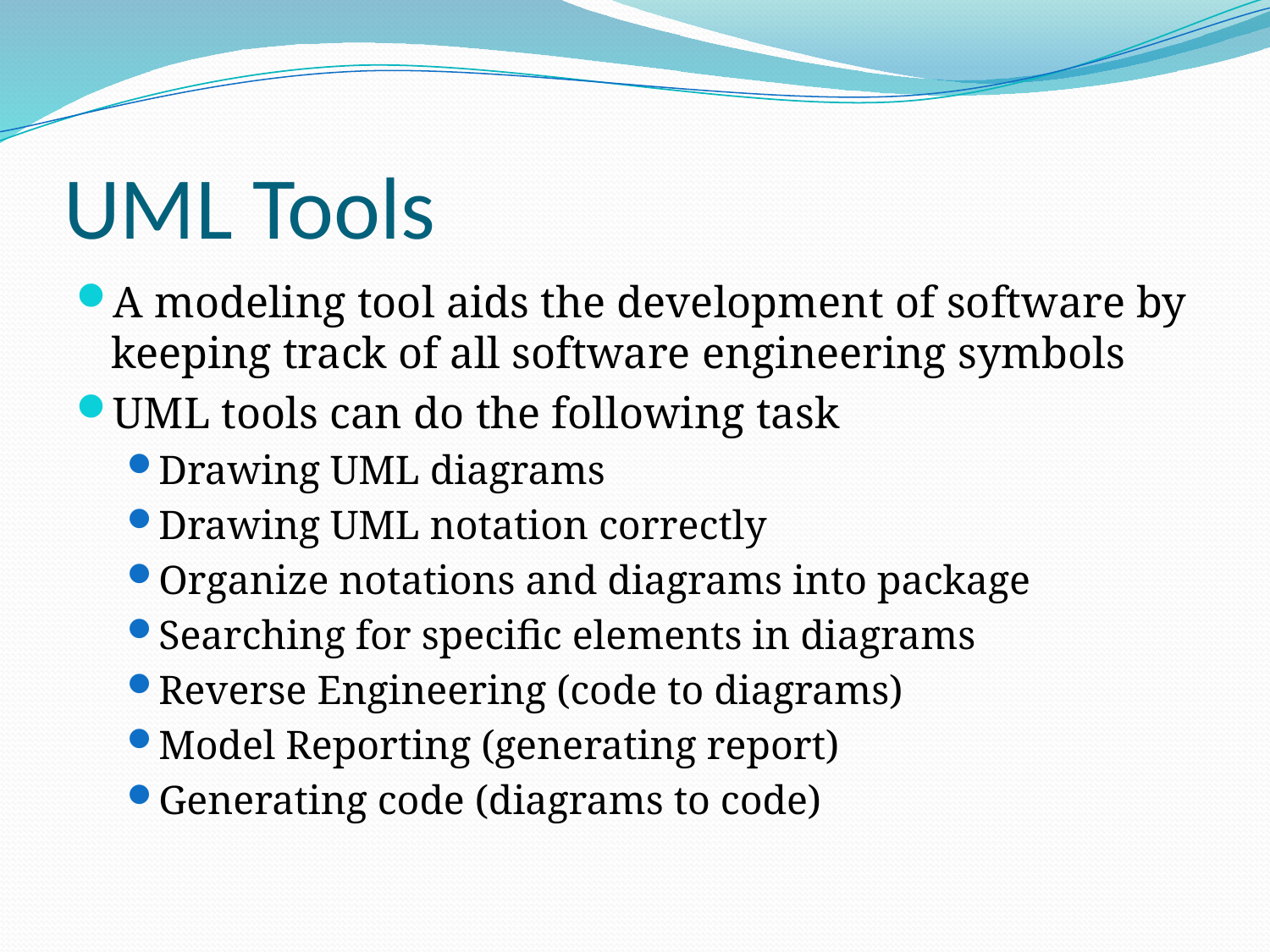

# UML Tools
A modeling tool aids the development of software by keeping track of all software engineering symbols
UML tools can do the following task
Drawing UML diagrams
Drawing UML notation correctly
Organize notations and diagrams into package
Searching for specific elements in diagrams
Reverse Engineering (code to diagrams)
Model Reporting (generating report)
Generating code (diagrams to code)